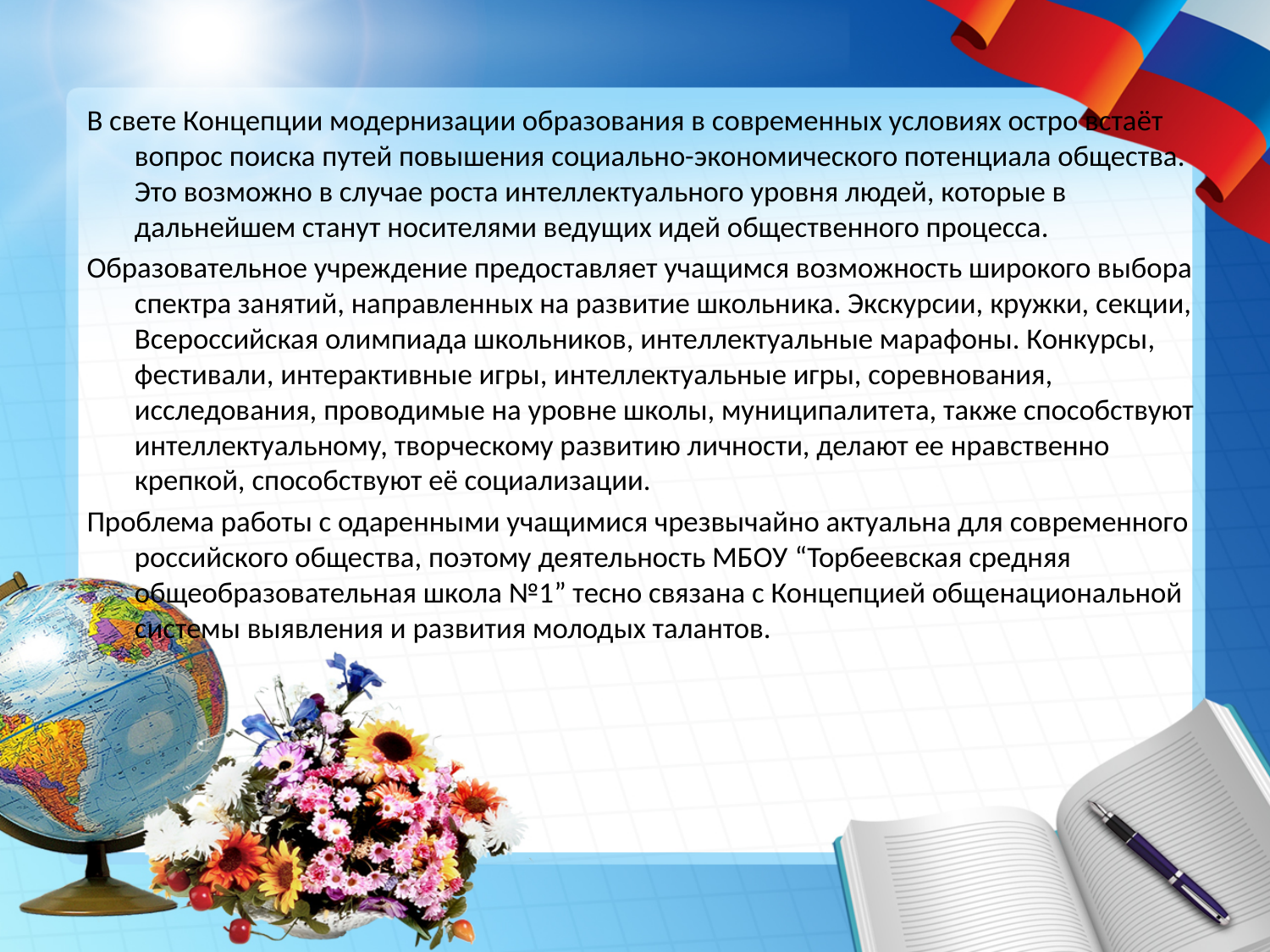

В свете Концепции модернизации образования в современных условиях остро встаёт вопрос поиска путей повышения социально-экономического потенциала общества. Это возможно в случае роста интеллектуального уровня людей, которые в дальнейшем станут носителями ведущих идей общественного процесса.
Образовательное учреждение предоставляет учащимся возможность широкого выбора спектра занятий, направленных на развитие школьника. Экскурсии, кружки, секции, Всероссийская олимпиада школьников, интеллектуальные марафоны. Конкурсы, фестивали, интерактивные игры, интеллектуальные игры, соревнования, исследования, проводимые на уровне школы, муниципалитета, также способствуют интеллектуальному, творческому развитию личности, делают ее нравственно крепкой, способствуют её социализации.
Проблема работы с одаренными учащимися чрезвычайно актуальна для современного российского общества, поэтому деятельность МБОУ “Торбеевская средняя общеобразовательная школа №1” тесно связана с Концепцией общенациональной системы выявления и развития молодых талантов.